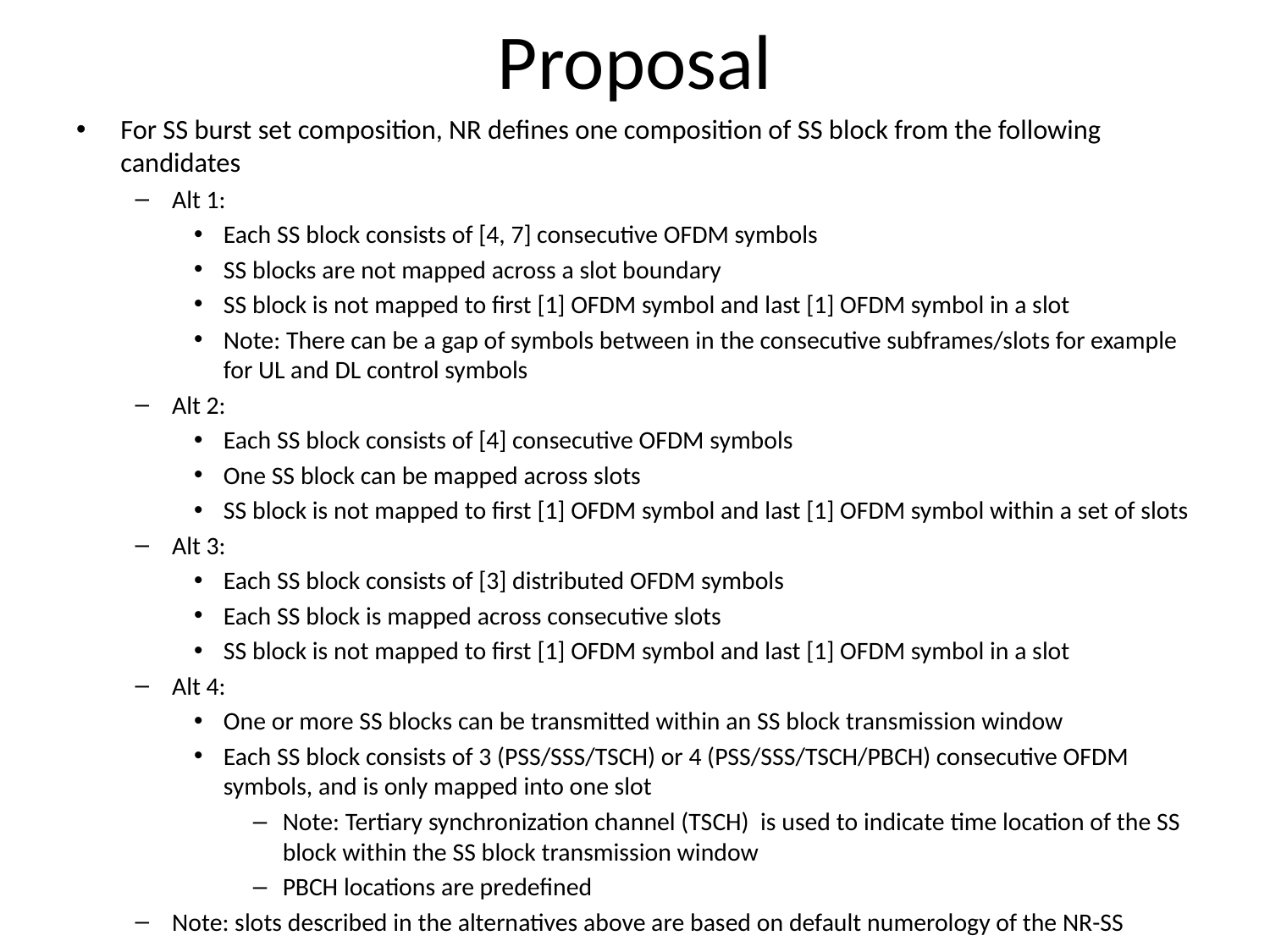

# Proposal
For SS burst set composition, NR defines one composition of SS block from the following candidates
Alt 1:
Each SS block consists of [4, 7] consecutive OFDM symbols
SS blocks are not mapped across a slot boundary
SS block is not mapped to first [1] OFDM symbol and last [1] OFDM symbol in a slot
Note: There can be a gap of symbols between in the consecutive subframes/slots for example for UL and DL control symbols
Alt 2:
Each SS block consists of [4] consecutive OFDM symbols
One SS block can be mapped across slots
SS block is not mapped to first [1] OFDM symbol and last [1] OFDM symbol within a set of slots
Alt 3:
Each SS block consists of [3] distributed OFDM symbols
Each SS block is mapped across consecutive slots
SS block is not mapped to first [1] OFDM symbol and last [1] OFDM symbol in a slot
Alt 4:
One or more SS blocks can be transmitted within an SS block transmission window
Each SS block consists of 3 (PSS/SSS/TSCH) or 4 (PSS/SSS/TSCH/PBCH) consecutive OFDM symbols, and is only mapped into one slot
Note: Tertiary synchronization channel (TSCH)  is used to indicate time location of the SS block within the SS block transmission window
PBCH locations are predefined
Note: slots described in the alternatives above are based on default numerology of the NR-SS